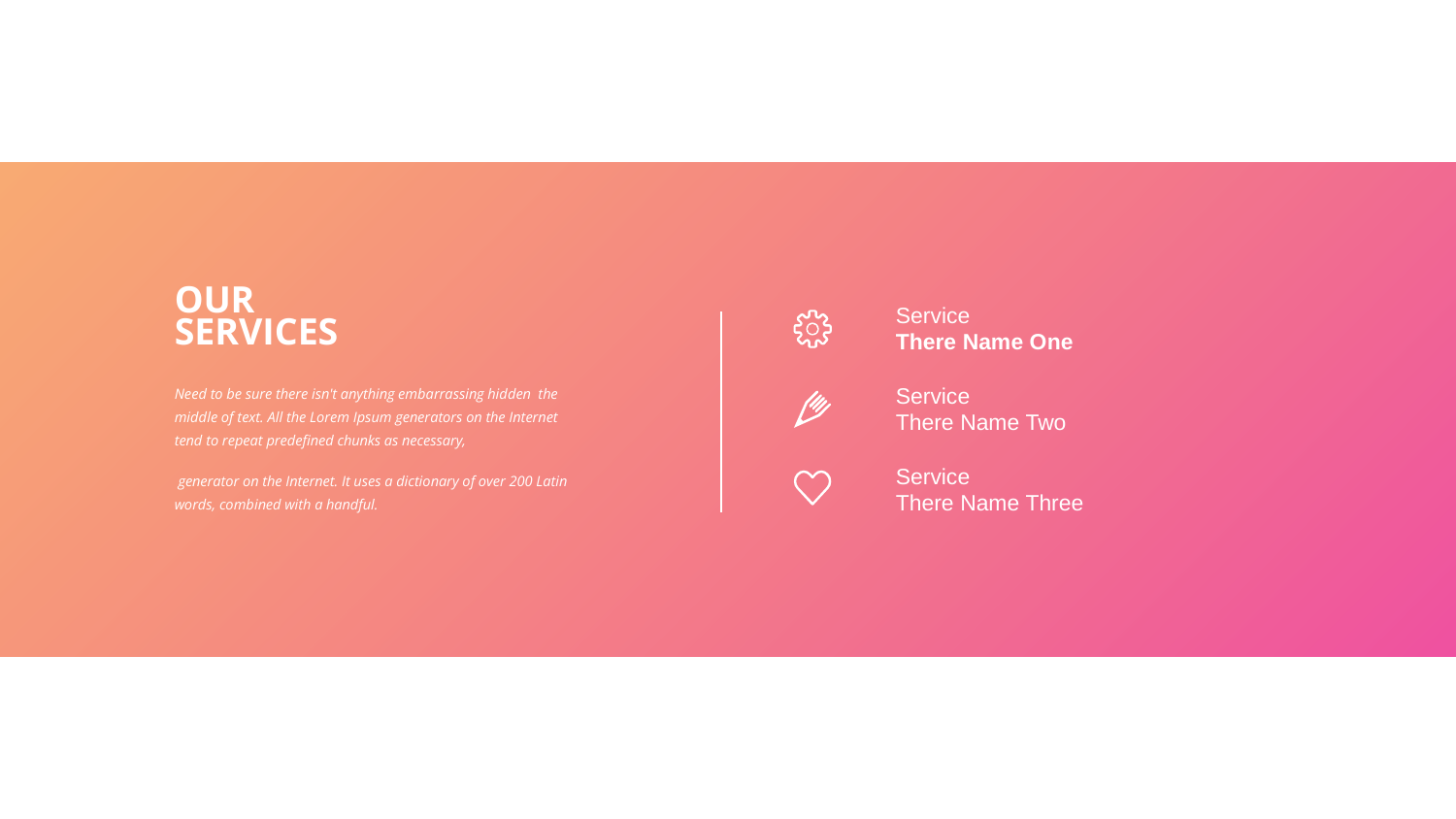

OUR
SERVICES
Service
There Name One

Need to be sure there isn't anything embarrassing hidden  the middle of text. All the Lorem Ipsum generators on the Internet tend to repeat predefined chunks as necessary,
 generator on the Internet. It uses a dictionary of over 200 Latin words, combined with a handful.
Service
There Name Two

Service
There Name Three